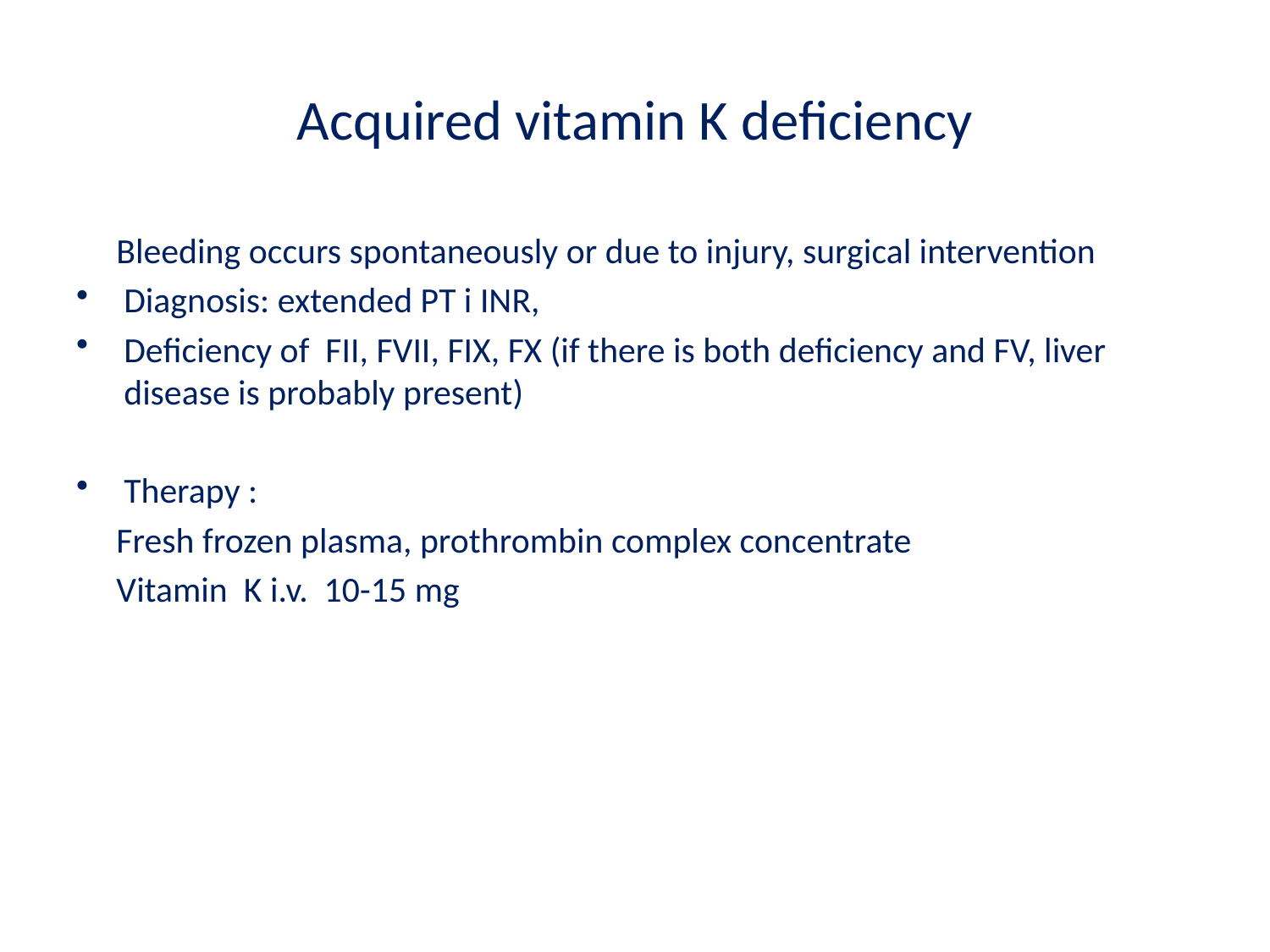

# Acquired vitamin K deficiency
     Bleeding occurs spontaneously or due to injury, surgical intervention
Diagnosis: extended PT i INR,
Deficiency of  FII, FVII, FIX, FX (if there is both deficiency and FV, liver disease is probably present)

Therapy :
     Fresh frozen plasma, prothrombin complex concentrate
     Vitamin  K i.v.  10-15 mg